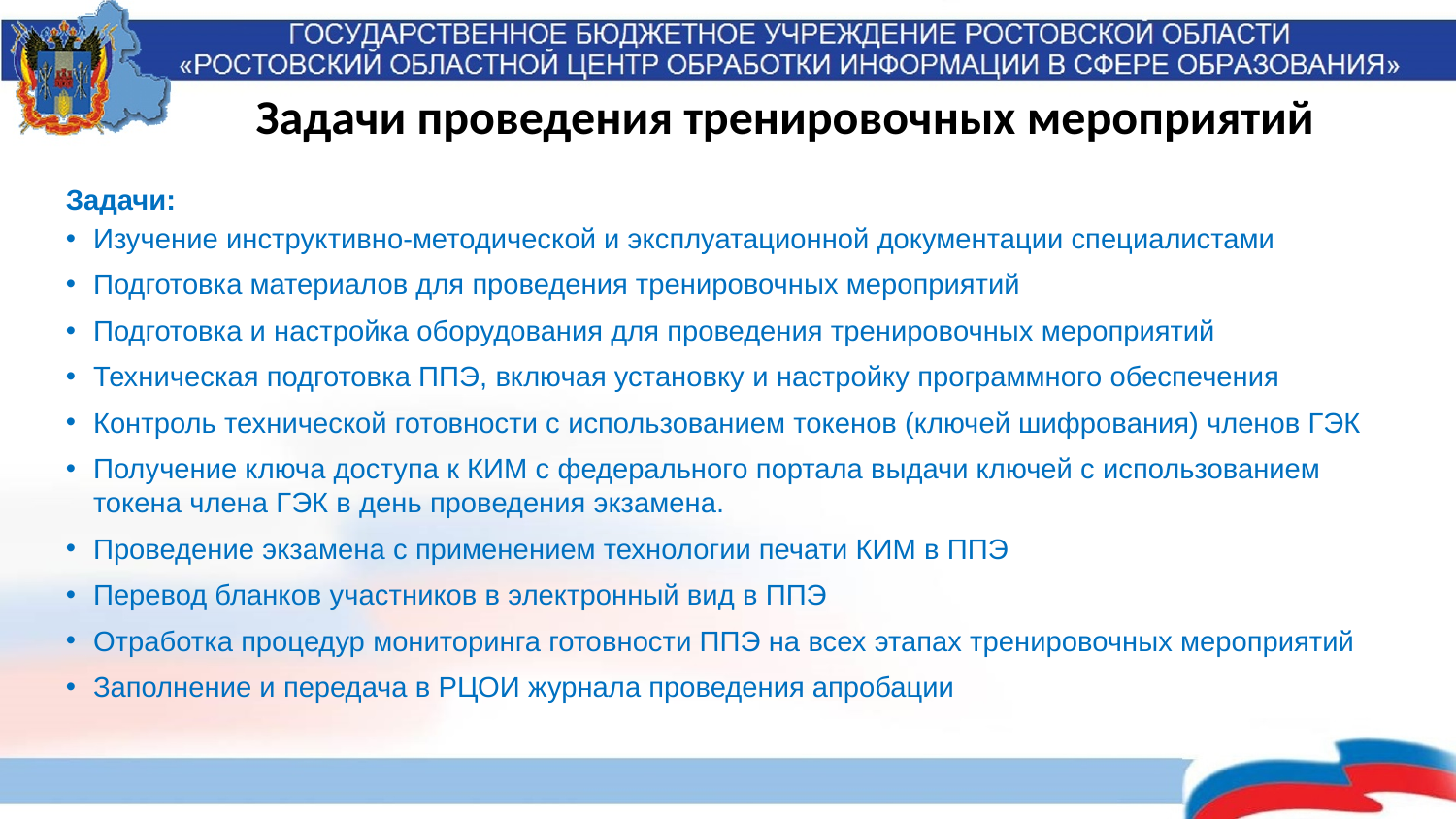

# Задачи проведения тренировочных мероприятий
Задачи:
Изучение инструктивно-методической и эксплуатационной документации специалистами
Подготовка материалов для проведения тренировочных мероприятий
Подготовка и настройка оборудования для проведения тренировочных мероприятий
Техническая подготовка ППЭ, включая установку и настройку программного обеспечения
Контроль технической готовности с использованием токенов (ключей шифрования) членов ГЭК
Получение ключа доступа к КИМ с федерального портала выдачи ключей с использованием токена члена ГЭК в день проведения экзамена.
Проведение экзамена с применением технологии печати КИМ в ППЭ
Перевод бланков участников в электронный вид в ППЭ
Отработка процедур мониторинга готовности ППЭ на всех этапах тренировочных мероприятий
Заполнение и передача в РЦОИ журнала проведения апробации